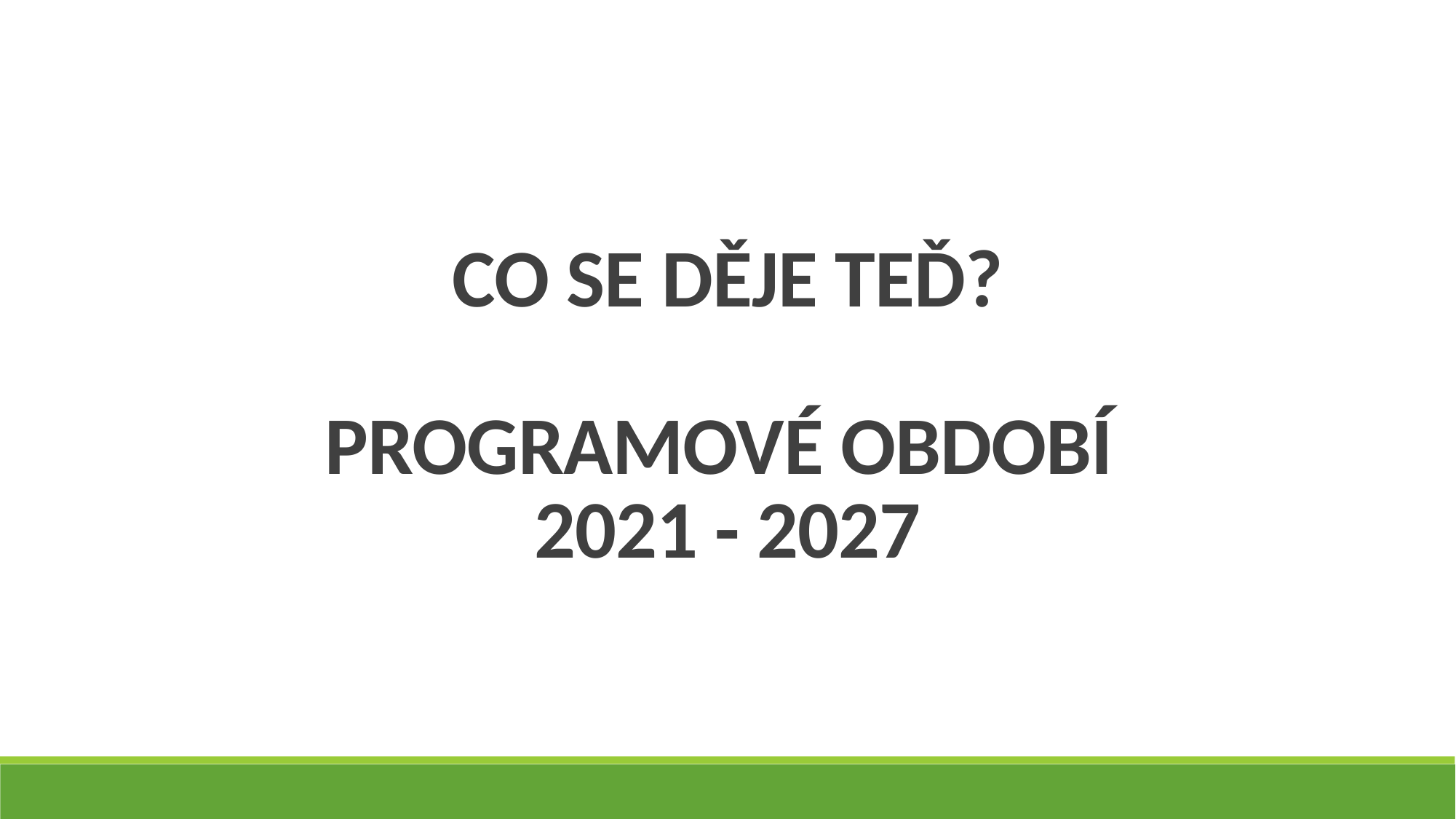

CO SE DĚJE TEĎ?

PROGRAMOVÉ OBDOBÍ
2021 - 2027